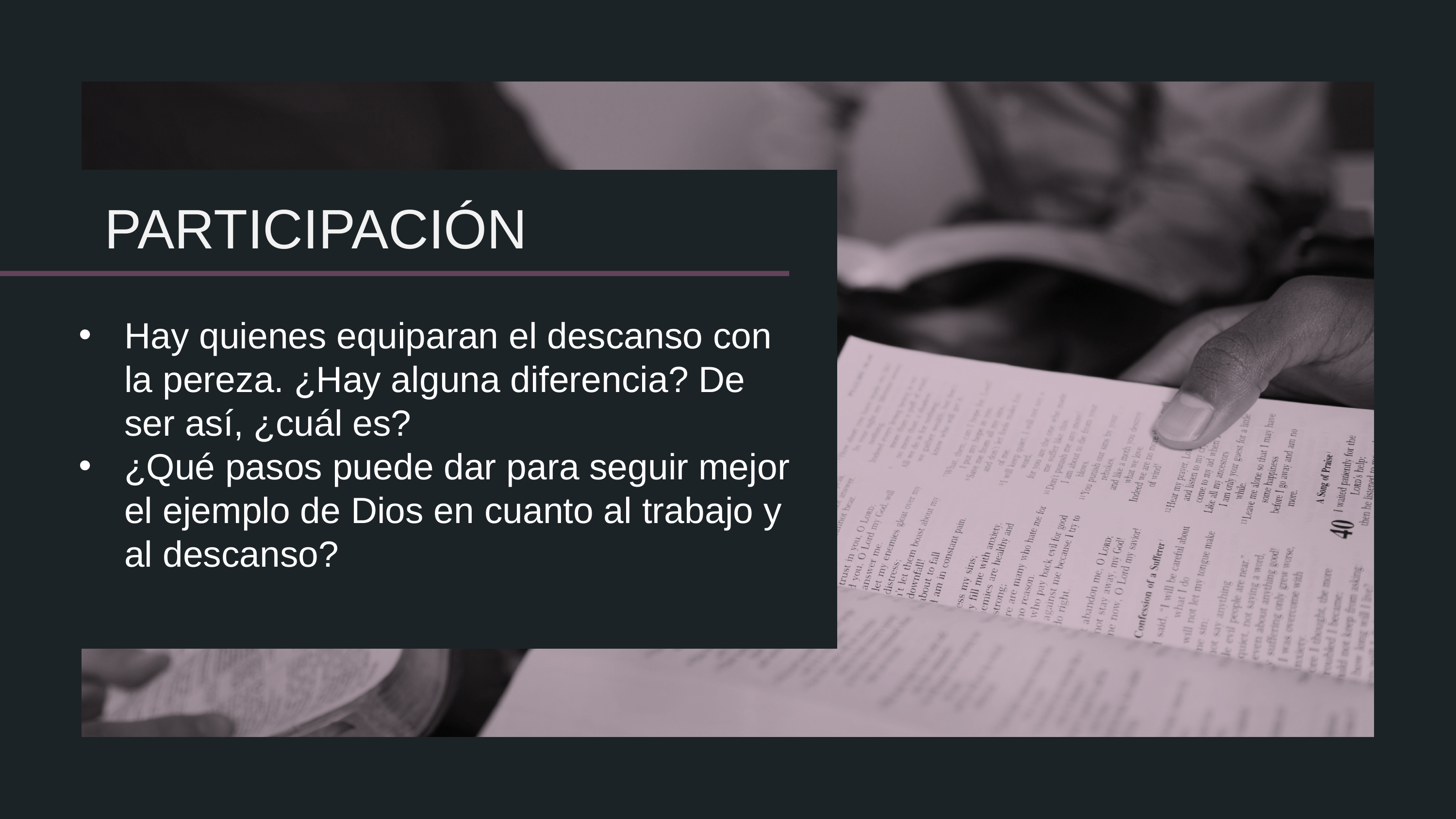

Hay quienes equiparan el descanso con la pereza. ¿Hay alguna diferencia? De ser así, ¿cuál es?
¿Qué pasos puede dar para seguir mejor el ejemplo de Dios en cuanto al trabajo y
al descanso?